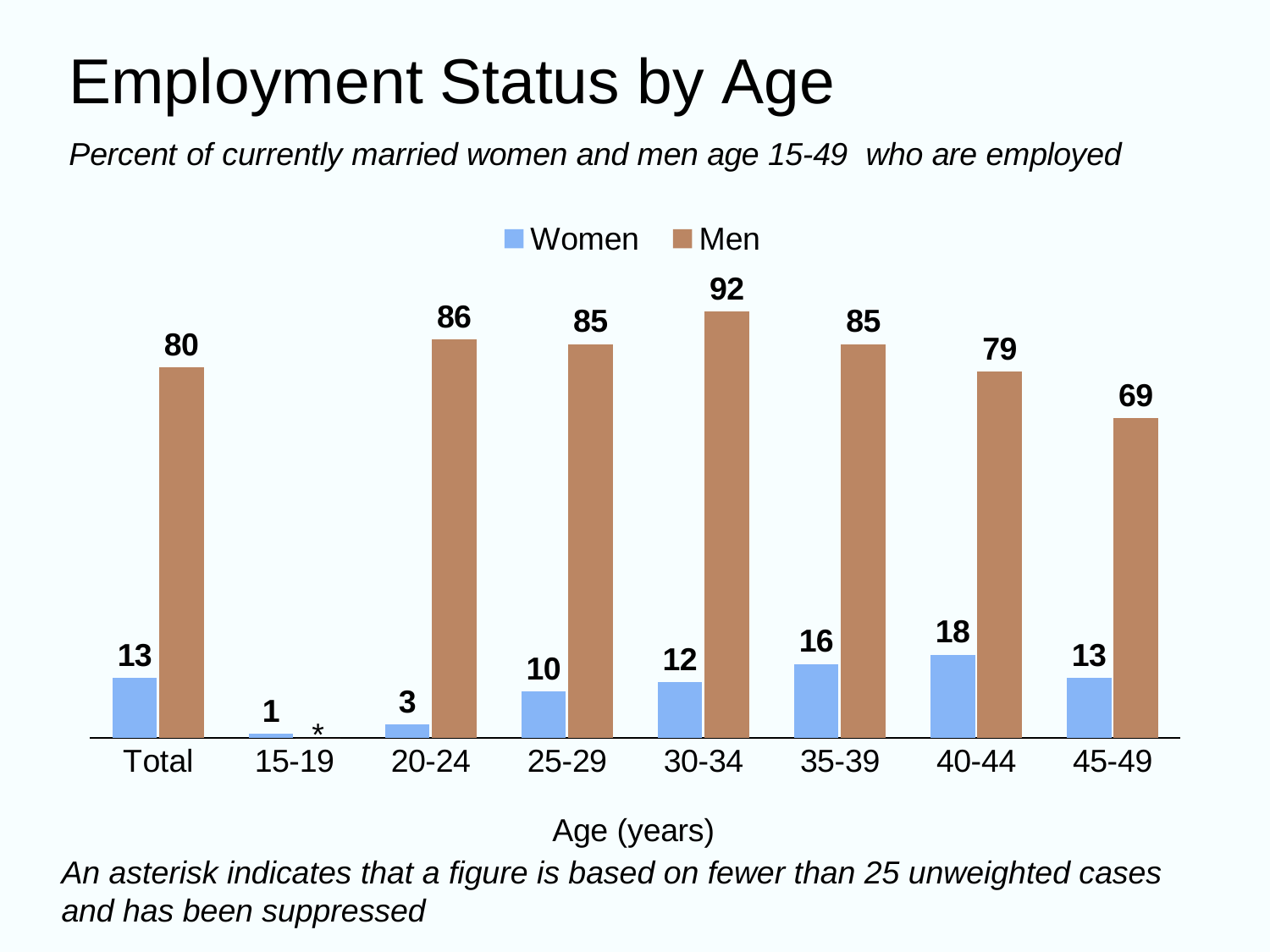

### Chart

| Category | Women | Men |
|---|---|---|
| Total | 13.0 | 80.0 |
| 15-19 | 1.0 | 0.0 |
| 20-24 | 3.0 | 86.0 |
| 25-29 | 10.0 | 85.0 |
| 30-34 | 12.0 | 92.0 |
| 35-39 | 16.0 | 85.0 |
| 40-44 | 18.0 | 79.0 |
| 45-49 | 13.0 | 69.0 |
An asterisk indicates that a figure is based on fewer than 25 unweighted cases and has been suppressed